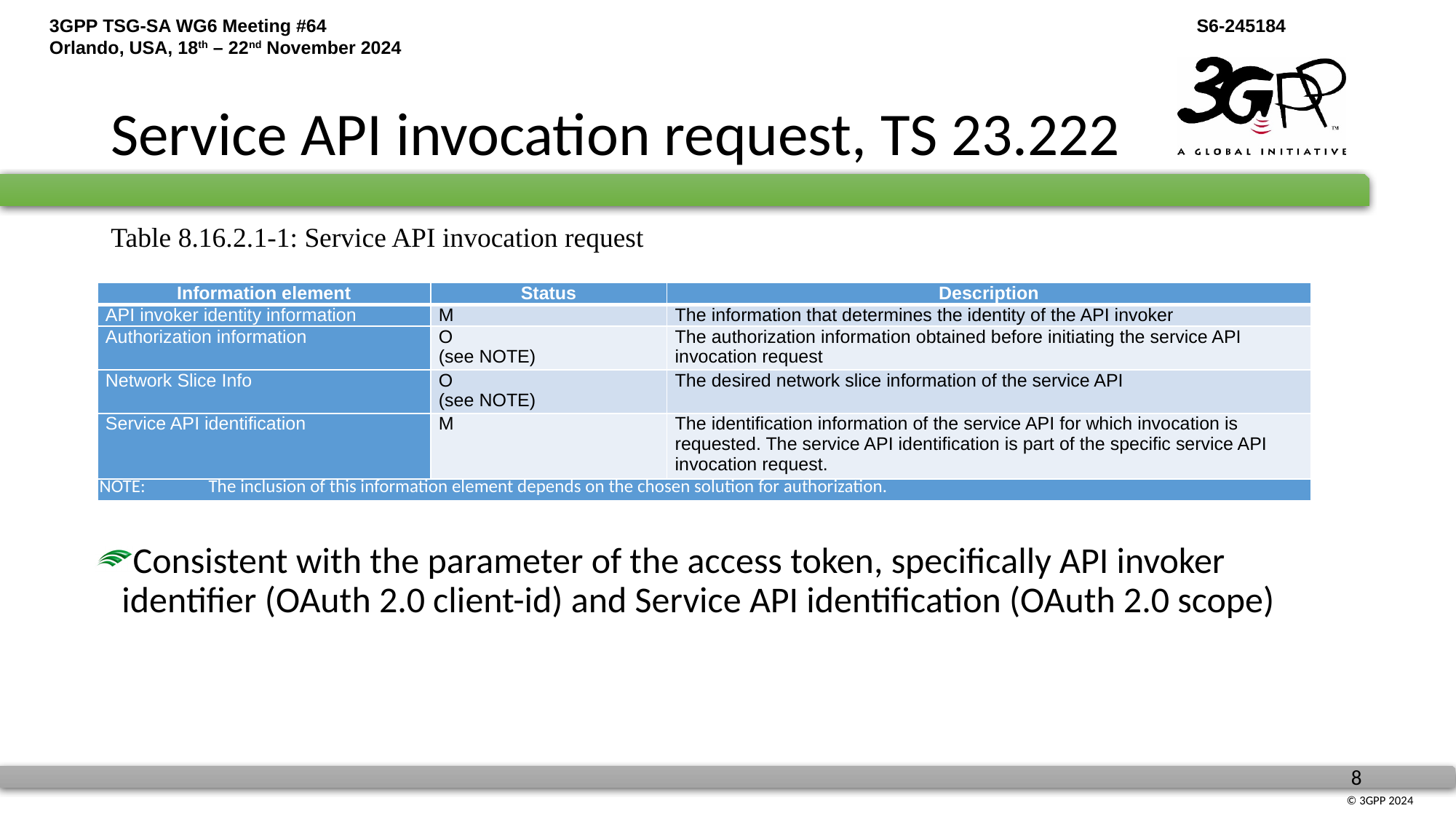

# Service API invocation request, TS 23.222
Table 8.16.2.1-1: Service API invocation request
| Information element | Status | Description |
| --- | --- | --- |
| API invoker identity information | M | The information that determines the identity of the API invoker |
| Authorization information | O (see NOTE) | The authorization information obtained before initiating the service API invocation request |
| Network Slice Info | O (see NOTE) | The desired network slice information of the service API |
| Service API identification | M | The identification information of the service API for which invocation is requested. The service API identification is part of the specific service API invocation request. |
| NOTE: The inclusion of this information element depends on the chosen solution for authorization. |  |  |
Consistent with the parameter of the access token, specifically API invoker identifier (OAuth 2.0 client-id) and Service API identification (OAuth 2.0 scope)